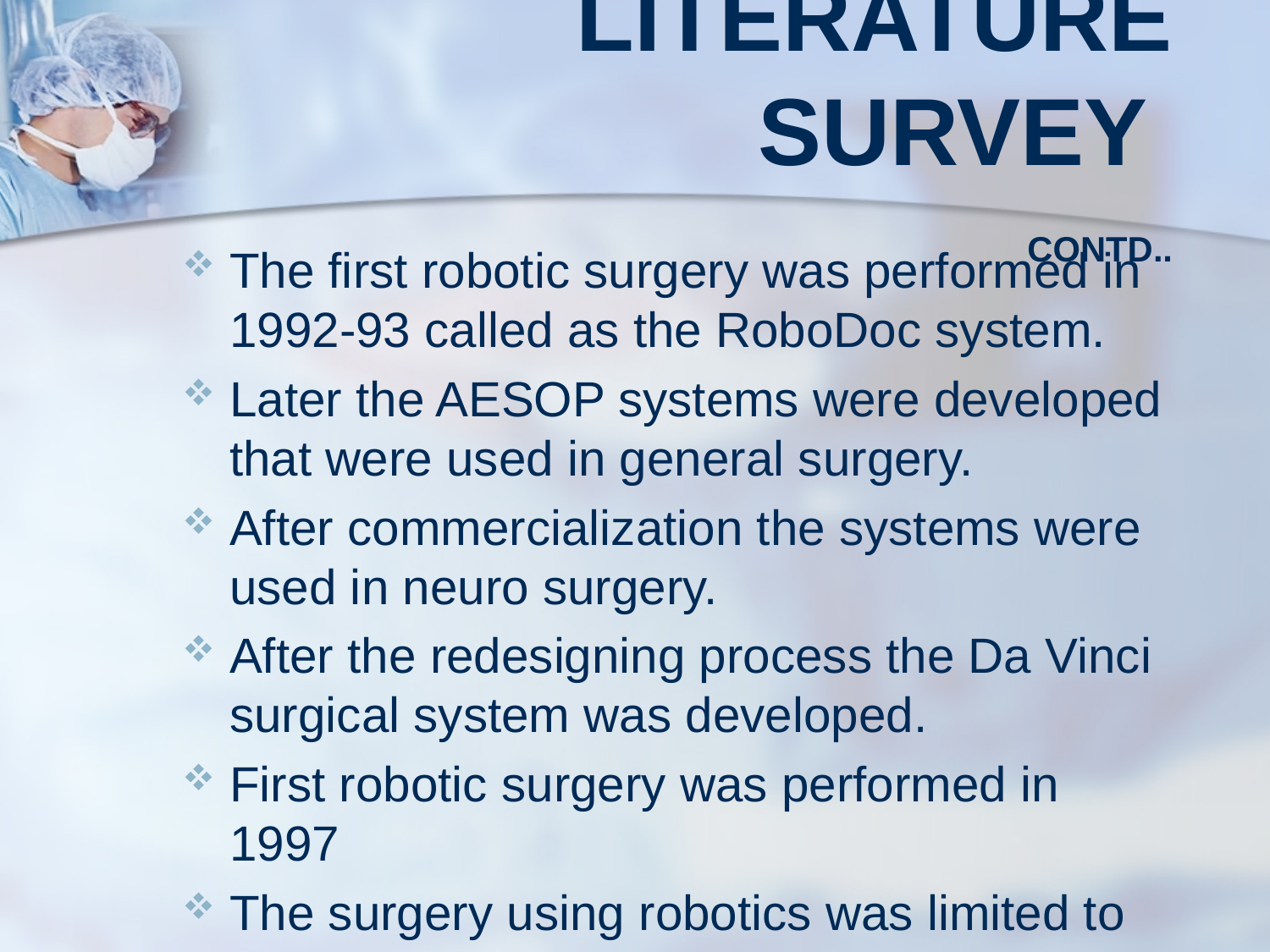

# LITERATURE SURVEY CONTD..
The first robotic surgery was performed in 1992-93 called as the RoboDoc system.
Later the AESOP systems were developed that were used in general surgery.
After commercialization the systems were used in neuro surgery.
After the redesigning process the Da Vinci surgical system was developed.
First robotic surgery was performed in 1997
The surgery using robotics was limited to short distances cos of latency.